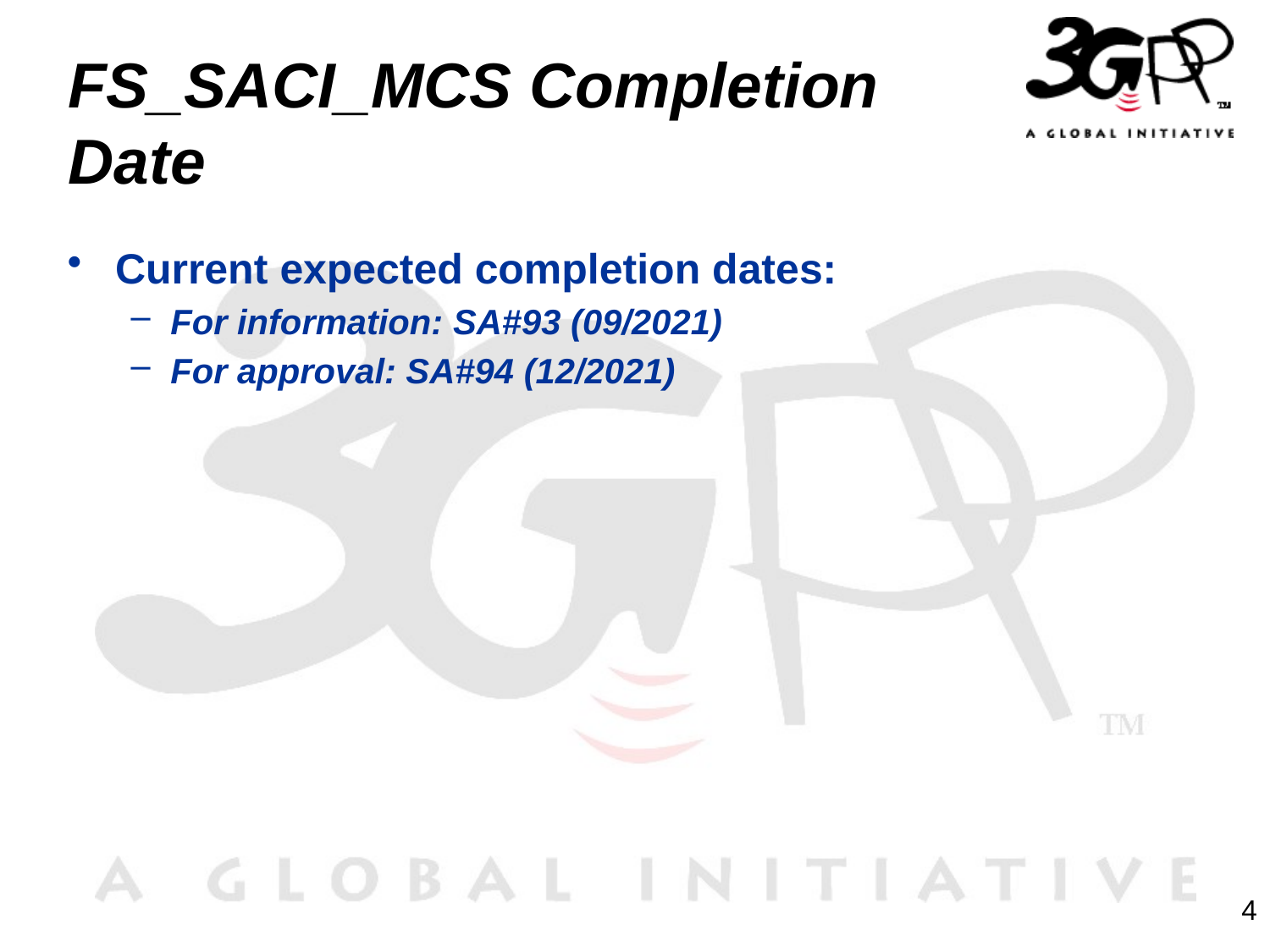

# FS_SACI_MCS Completion Date

Current expected completion dates:
For information: SA#93 (09/2021)
For approval: SA#94 (12/2021)
4